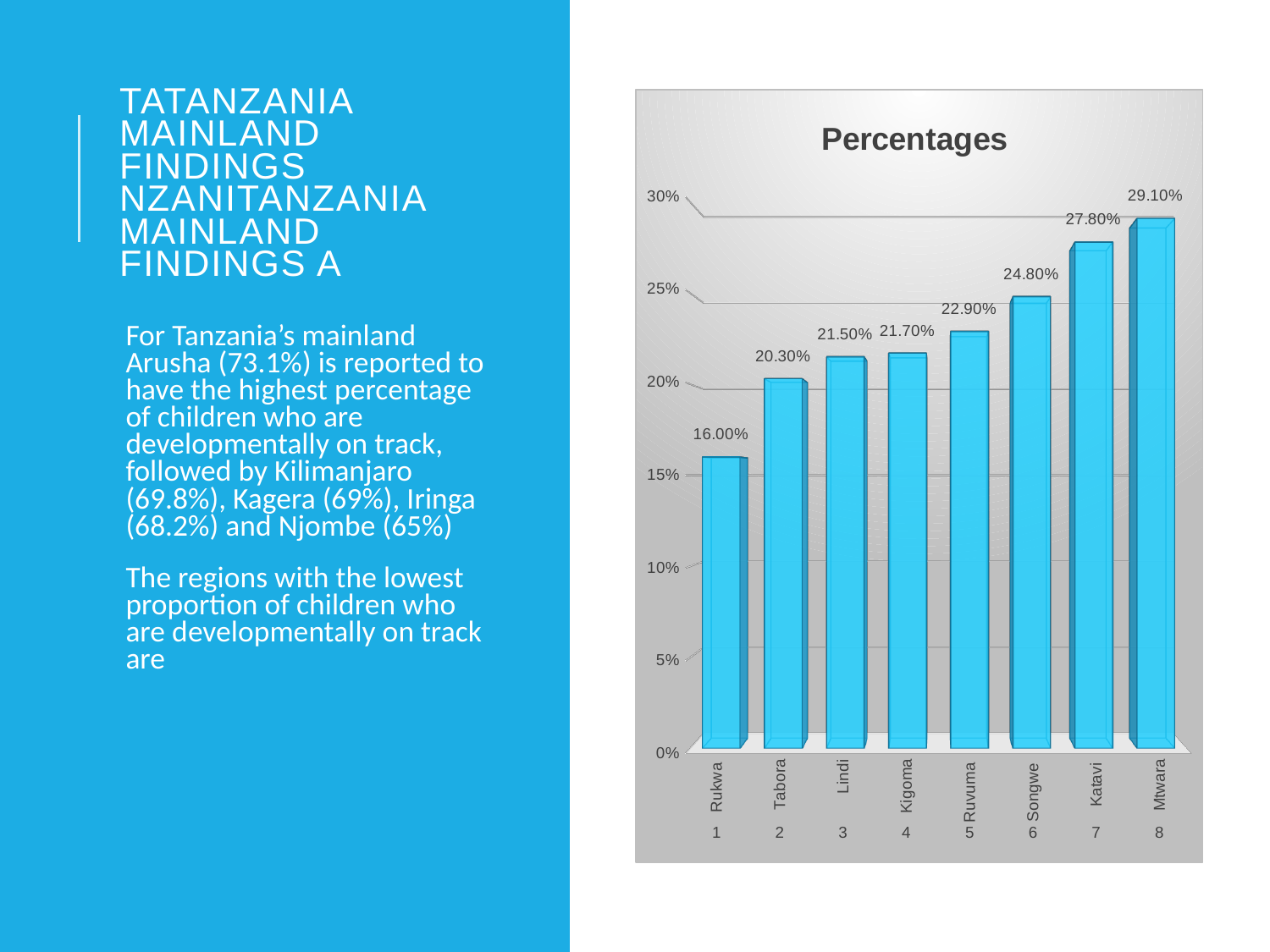

# TATANZANIA MAINLAND FINDINGS NZANITANZANIA MAINLAND FINDINGS A

[unsupported chart]

For Tanzania’s mainland Arusha (73.1%) is reported to have the highest percentage of children who are developmentally on track, followed by Kilimanjaro (69.8%), Kagera (69%), Iringa (68.2%) and Njombe (65%)
The regions with the lowest proportion of children who are developmentally on track are